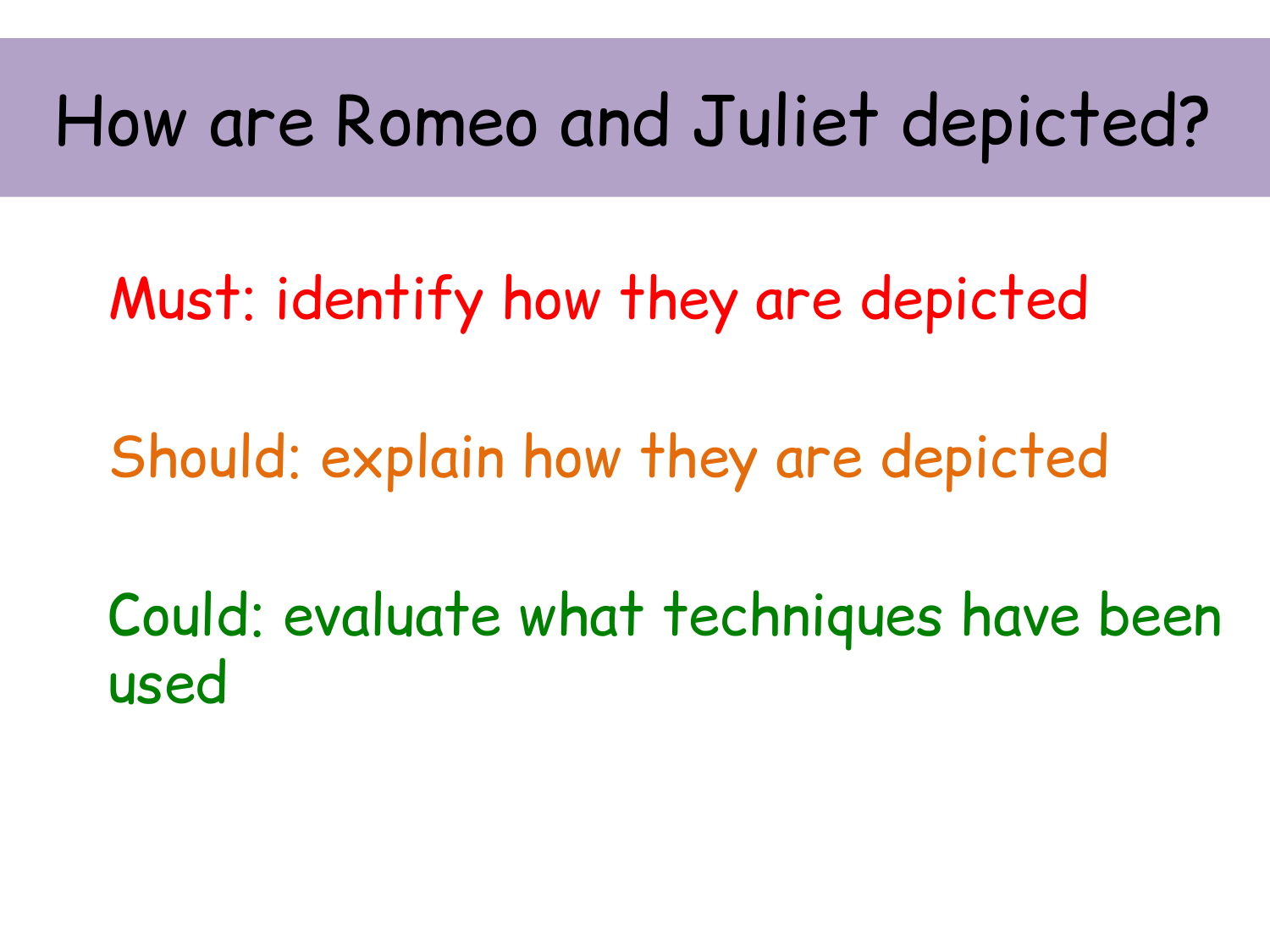

# How are Romeo and Juliet depicted?
Must: identify how they are depicted

Should: explain how they are depicted

Could: evaluate what techniques have been used